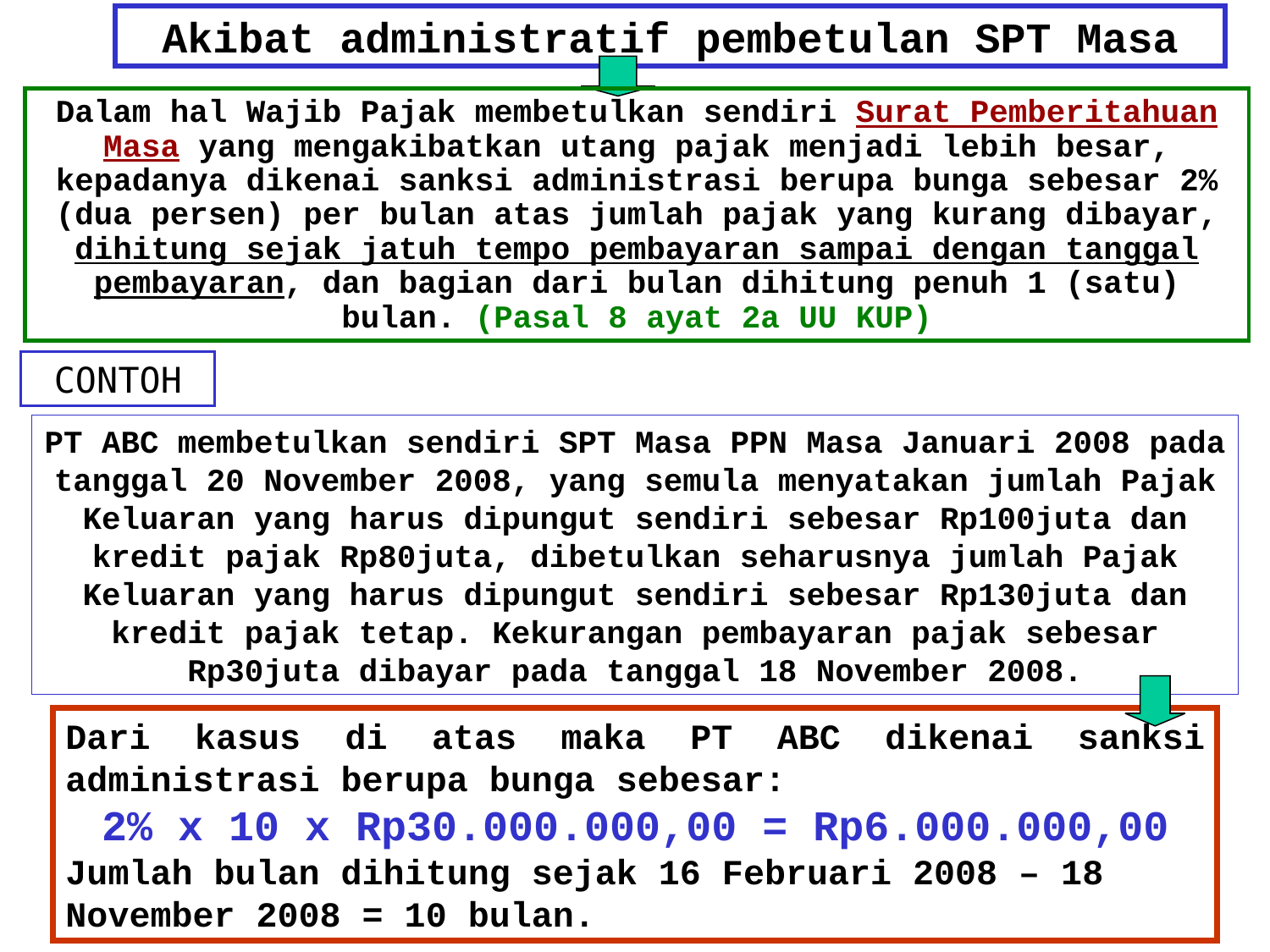

# Akibat administratif pembetulan SPT Masa

Dalam hal Wajib Pajak membetulkan sendiri Surat Pemberitahuan Masa yang mengakibatkan utang pajak menjadi lebih besar, kepadanya dikenai sanksi administrasi berupa bunga sebesar 2% (dua persen) per bulan atas jumlah pajak yang kurang dibayar, dihitung sejak jatuh tempo pembayaran sampai dengan tanggal pembayaran, dan bagian dari bulan dihitung penuh 1 (satu) bulan. (Pasal 8 ayat 2a UU KUP)
CONTOH
PT ABC membetulkan sendiri SPT Masa PPN Masa Januari 2008 pada tanggal 20 November 2008, yang semula menyatakan jumlah Pajak Keluaran yang harus dipungut sendiri sebesar Rp100juta dan kredit pajak Rp80juta, dibetulkan seharusnya jumlah Pajak Keluaran yang harus dipungut sendiri sebesar Rp130juta dan kredit pajak tetap. Kekurangan pembayaran pajak sebesar Rp30juta dibayar pada tanggal 18 November 2008.

Dari kasus di atas maka PT ABC dikenai sanksi administrasi berupa bunga sebesar:
2% x 10 x Rp30.000.000,00 = Rp6.000.000,00
Jumlah bulan dihitung sejak 16 Februari 2008 – 18 November 2008 = 10 bulan.